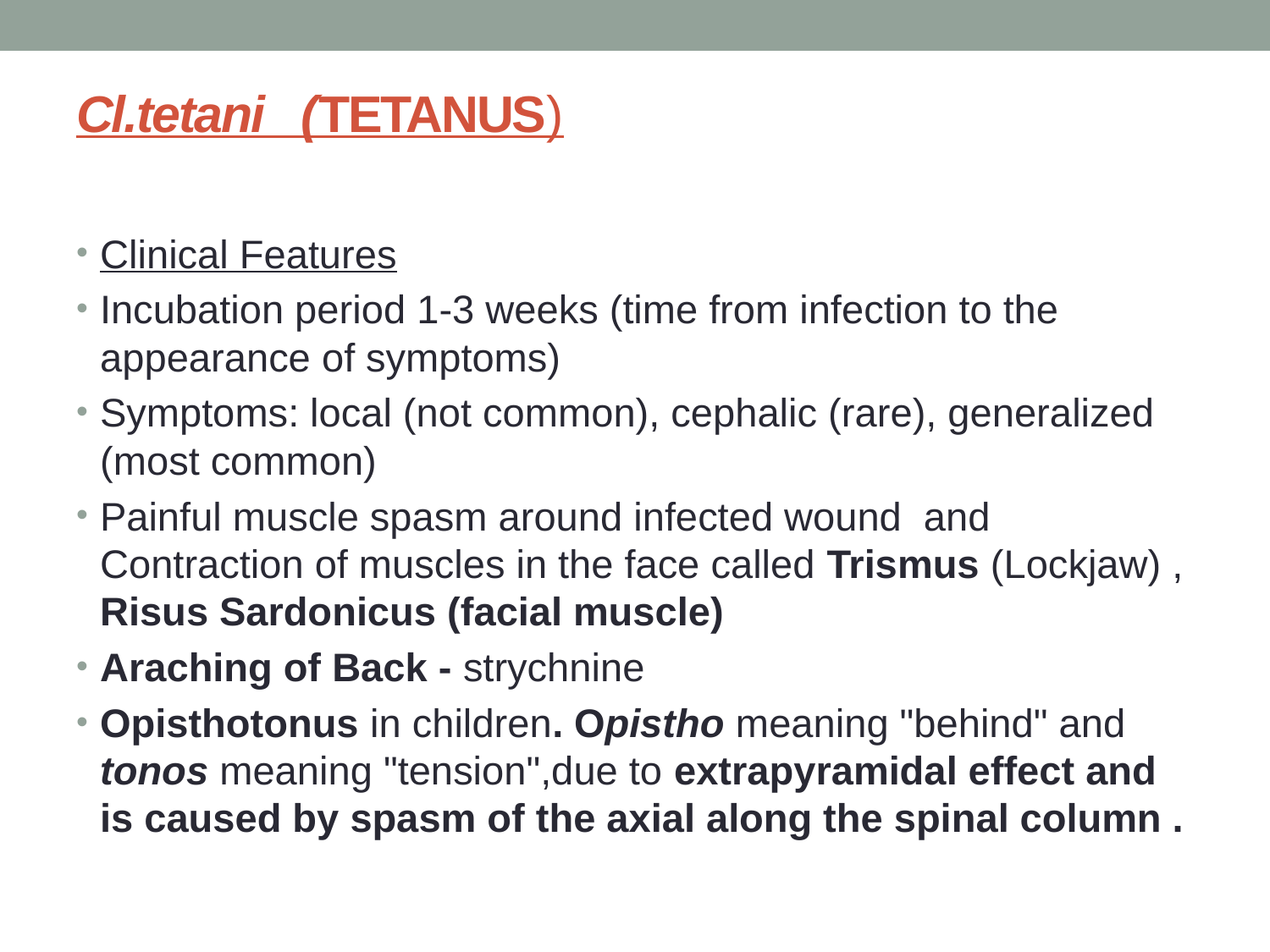

# Cl.tetani   (TETANUS)
Clinical Features
Incubation period 1-3 weeks (time from infection to the appearance of symptoms)
Symptoms: local (not common), cephalic (rare), generalized (most common)
Painful muscle spasm around infected wound  and Contraction of muscles in the face called Trismus (Lockjaw) , Risus Sardonicus (facial muscle)
Araching of Back - strychnine
Opisthotonus in children. Opistho meaning "behind" and tonos meaning "tension",due to extrapyramidal effect and is caused by spasm of the axial along the spinal column .